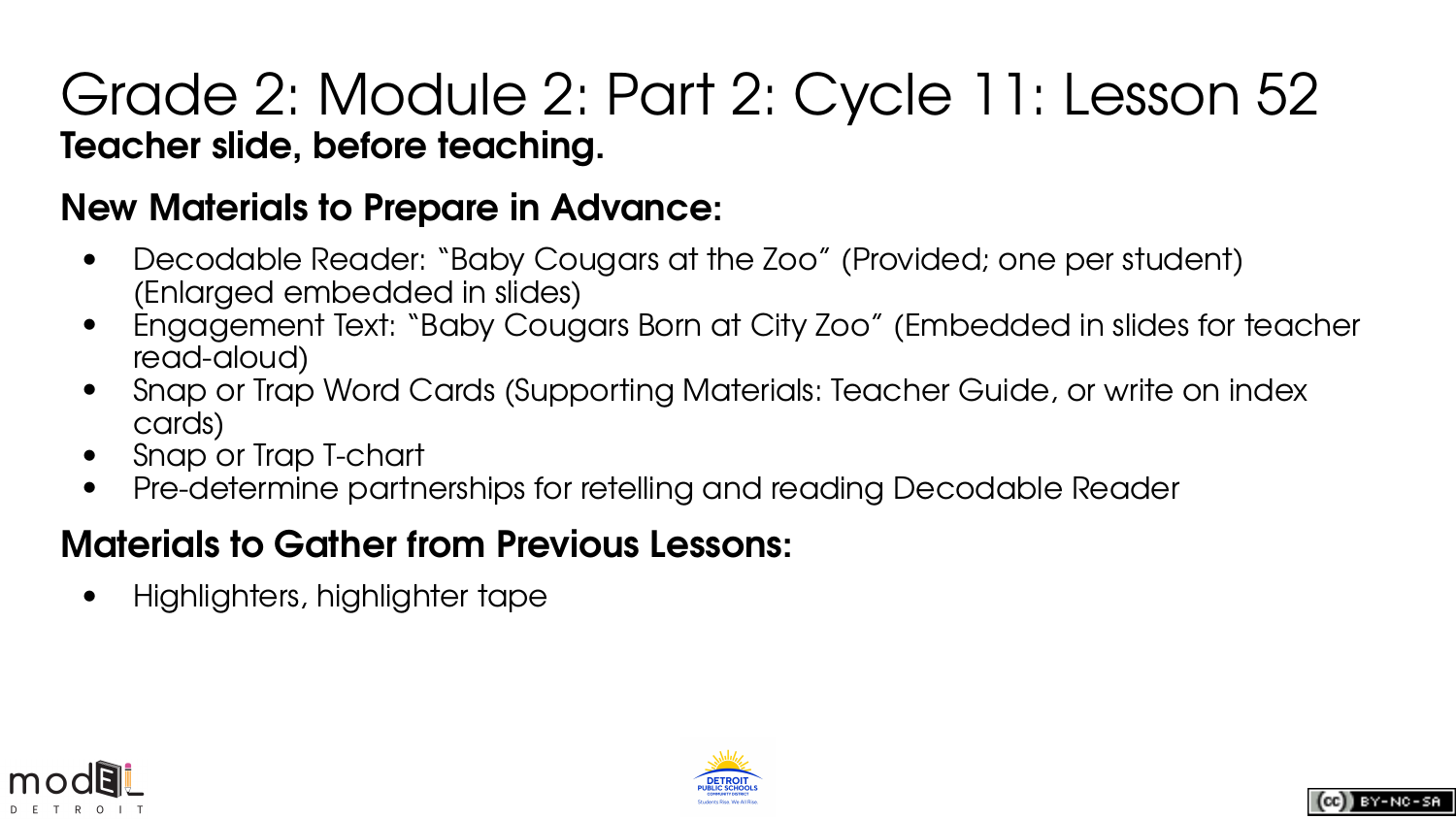

# Grade 2: Module 2: Part 2: Cycle 11: Lesson 52
Teacher slide, before teaching.
New Materials to Prepare in Advance:
Decodable Reader: “Baby Cougars at the Zoo” (Provided; one per student) (Enlarged embedded in slides)
Engagement Text: “Baby Cougars Born at City Zoo” (Embedded in slides for teacher read-aloud)
Snap or Trap Word Cards (Supporting Materials: Teacher Guide, or write on index cards)
Snap or Trap T-chart
Pre-determine partnerships for retelling and reading Decodable Reader
Materials to Gather from Previous Lessons:
Highlighters, highlighter tape